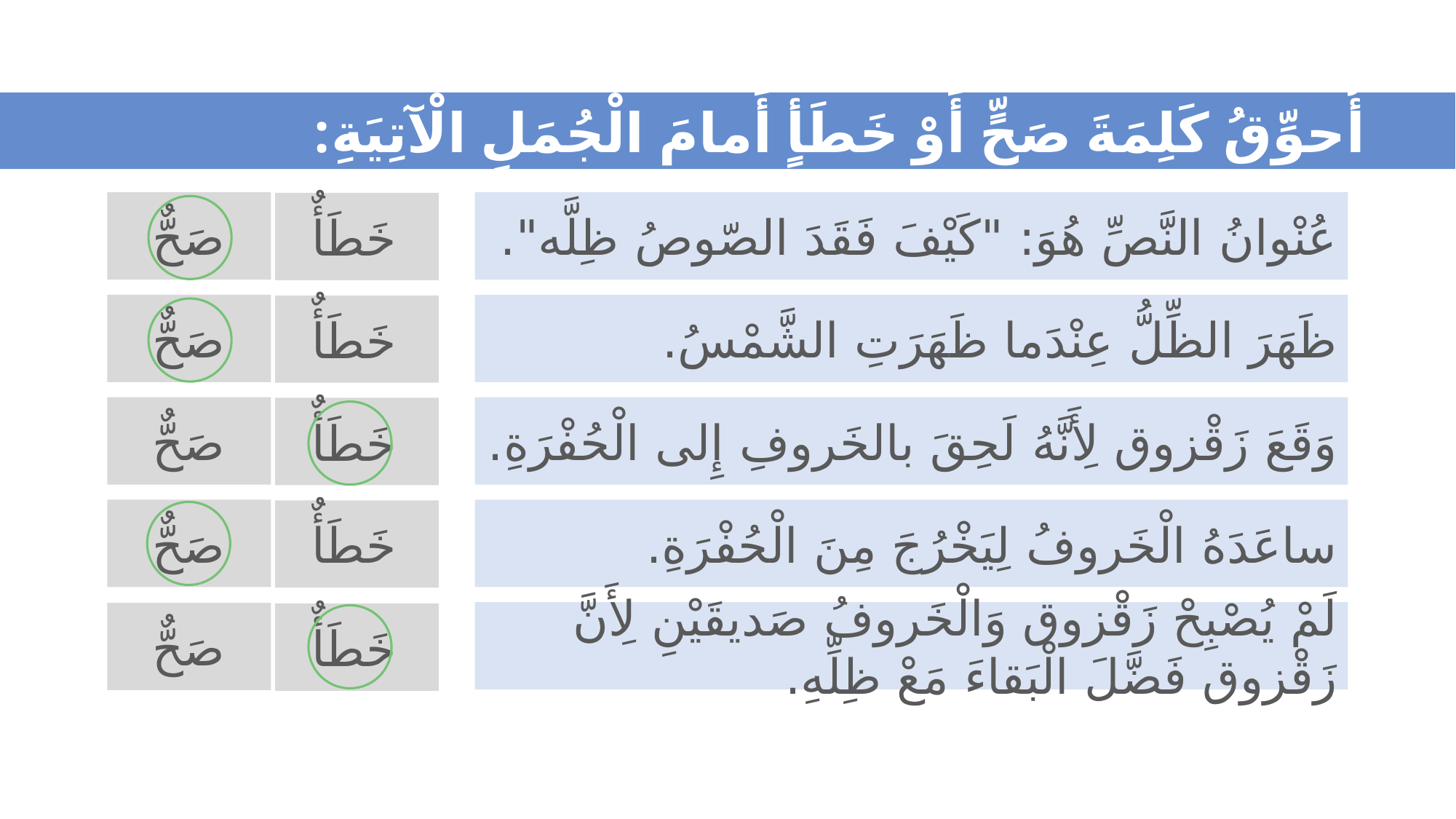

أُحوِّقُ كَلِمَةَ صَحٍّ أَوْ خَطَأٍ أَمامَ الْجُمَلِ الْآتِيَةِ:
صَحٌّ
عُنْوانُ النَّصِّ هُوَ: "كَيْفَ فَقَدَ الصّوصُ ظِلَّه".
خَطَأٌ

صَحٌّ
ظَهَرَ الظِّلُّ عِنْدَما ظَهَرَتِ الشَّمْسُ.
خَطَأٌ

صَحٌّ
وَقَعَ زَقْزوق لِأَنَّهُ لَحِقَ بالخَروفِ إِلى الْحُفْرَةِ.
خَطَأٌ

صَحٌّ
ساعَدَهُ الْخَروفُ لِيَخْرُجَ مِنَ الْحُفْرَةِ.
خَطَأٌ

لَمْ يُصْبِحْ زَقْزوق وَالْخَروفُ صَديقَيْنِ لِأَنَّ زَقْزوق فَضَّلَ الْبَقاءَ مَعْ ظِلِّهِ.
صَحٌّ
خَطَأٌ